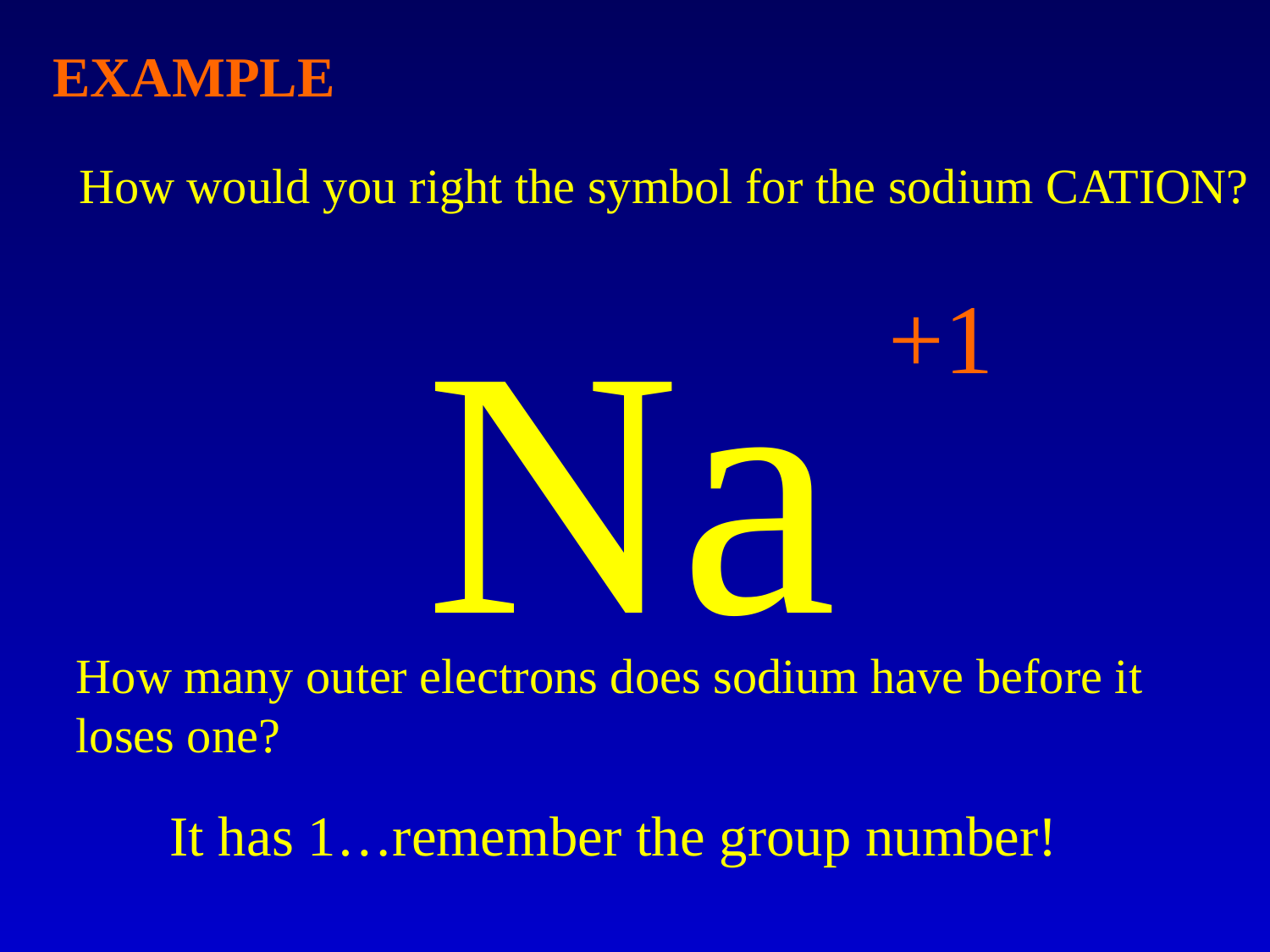

EXAMPLE
How would you right the symbol for the sodium CATION?
Na
+1
How many outer electrons does sodium have before it
loses one?
It has 1…remember the group number!